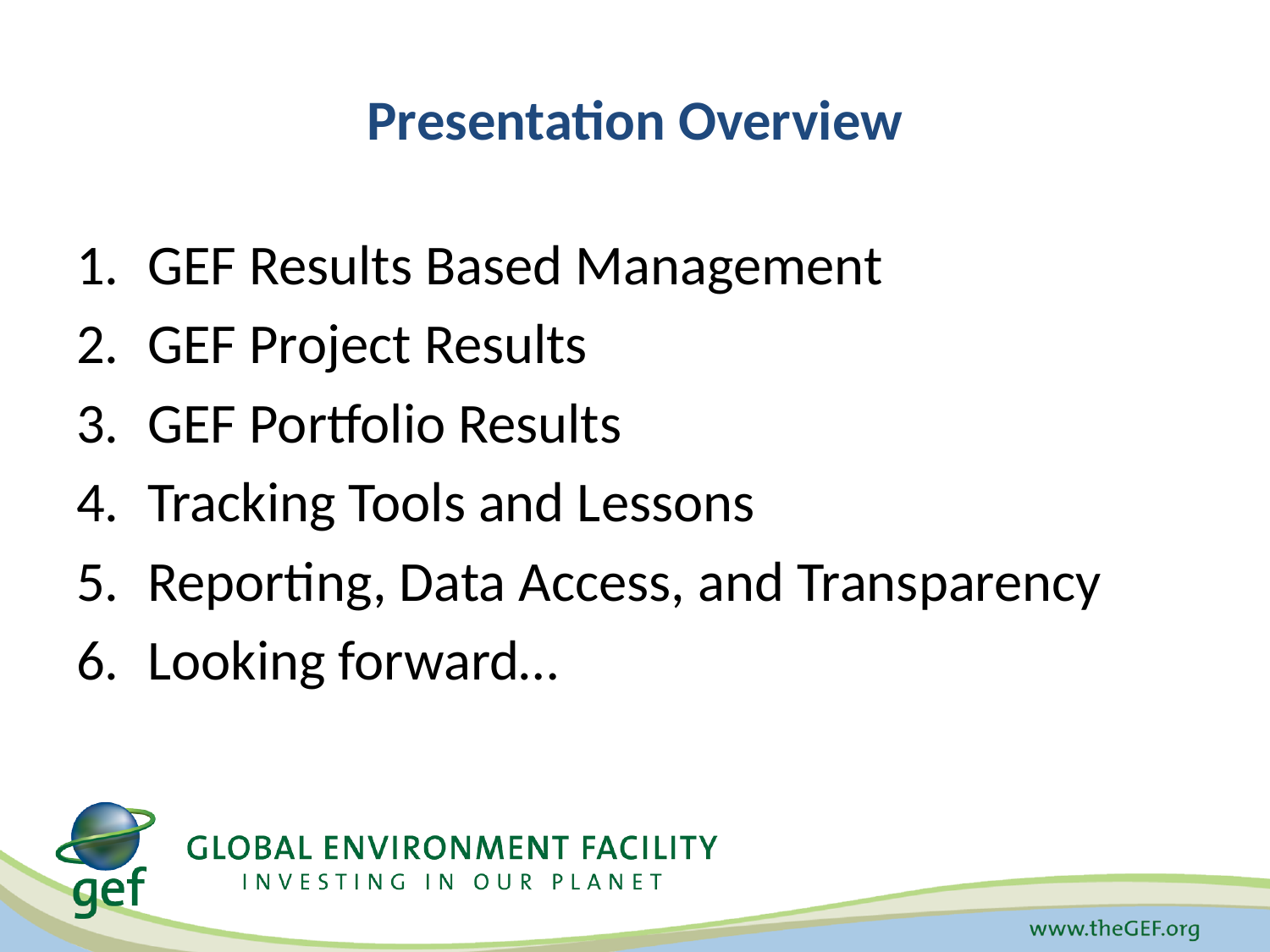

# Presentation Overview
GEF Results Based Management
GEF Project Results
GEF Portfolio Results
Tracking Tools and Lessons
Reporting, Data Access, and Transparency
Looking forward…